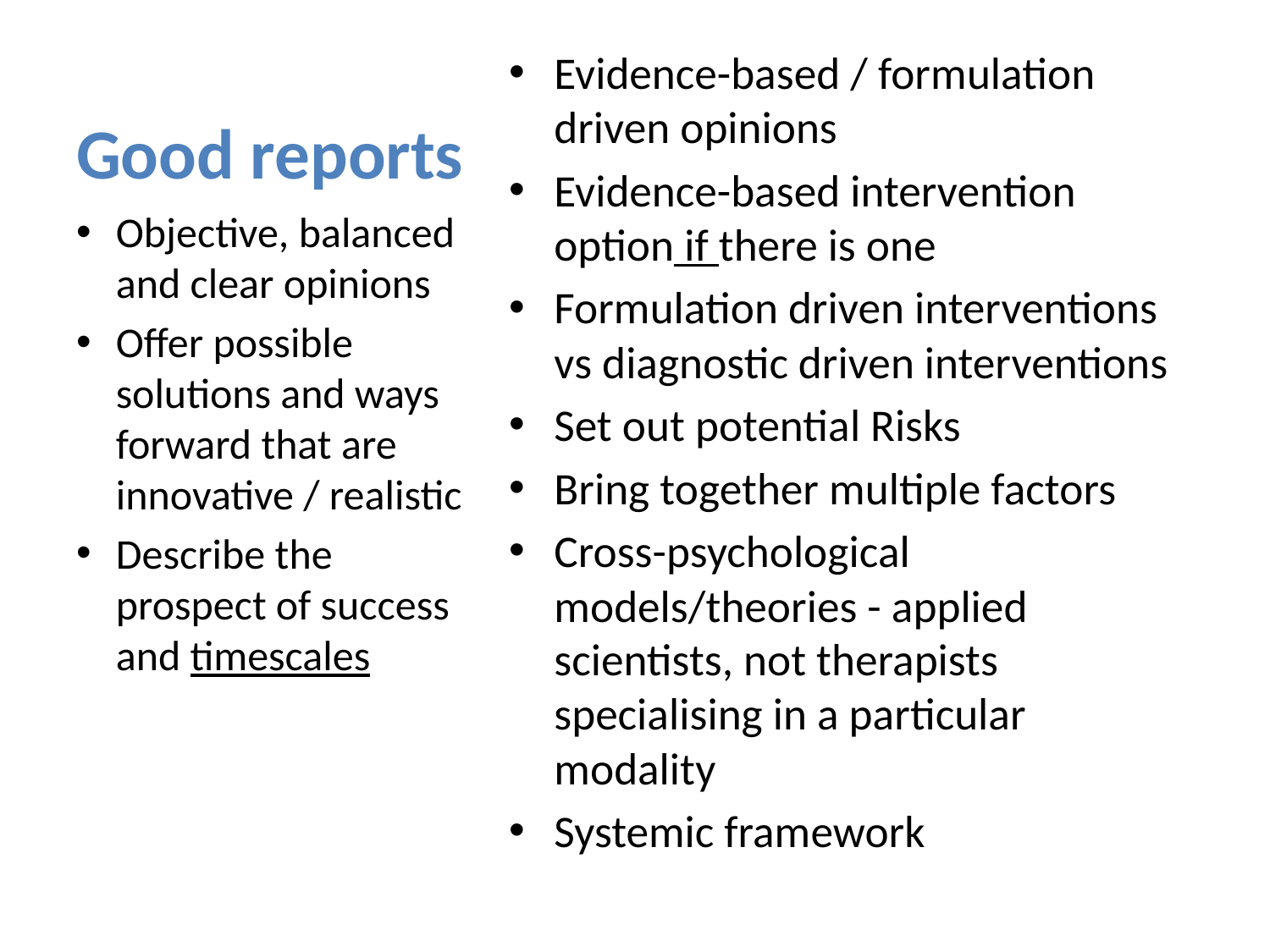

# Good reports
Evidence-based / formulation driven opinions
Evidence-based intervention option if there is one
Formulation driven interventions vs diagnostic driven interventions
Set out potential Risks
Bring together multiple factors
Cross-psychological models/theories - applied scientists, not therapists specialising in a particular modality
Systemic framework

Objective, balanced and clear opinions
Offer possible solutions and ways forward that are innovative / realistic
Describe the prospect of success and timescales